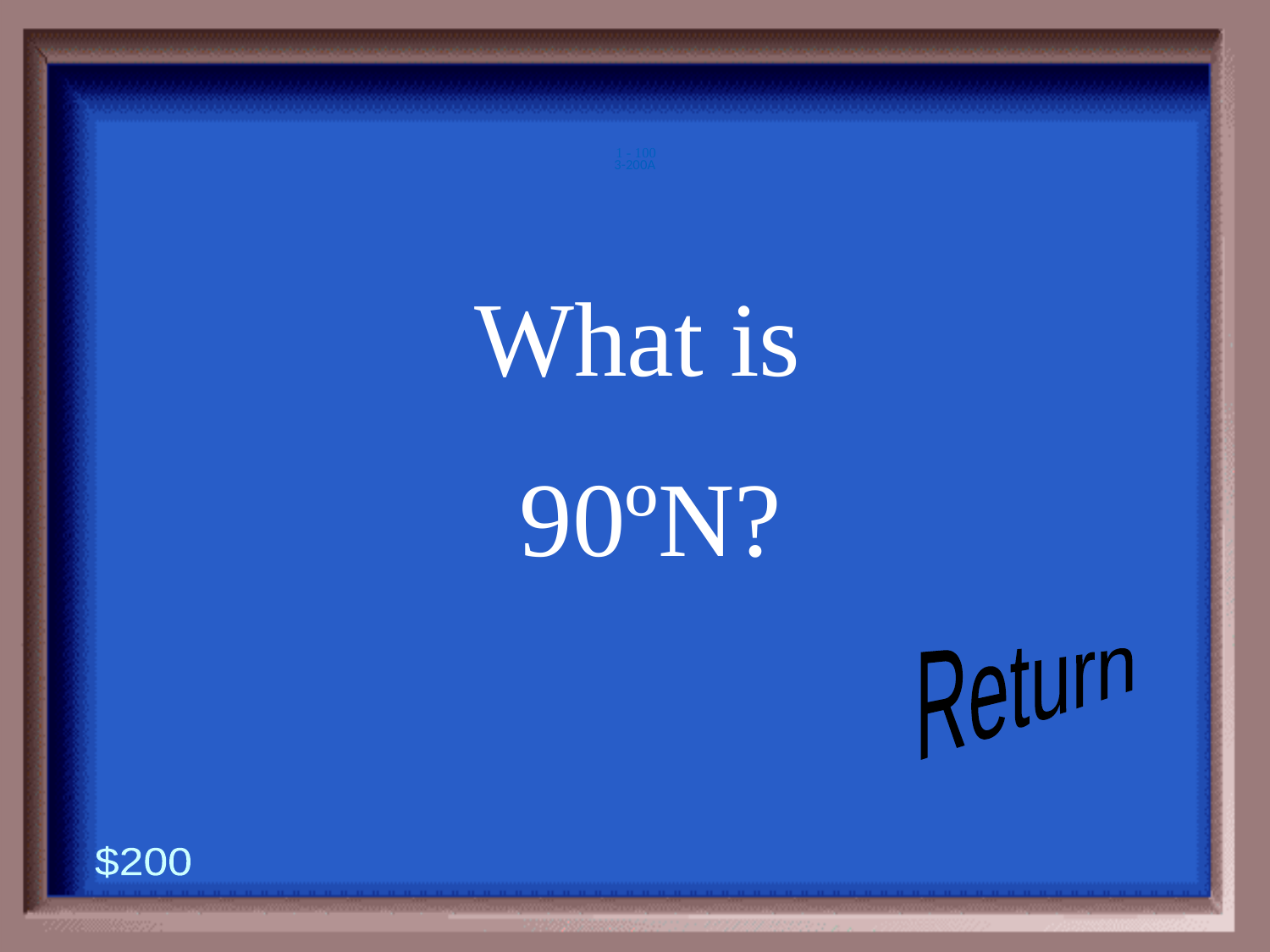

3-200A
1 - 100
What is
90ºN?
Return
$200